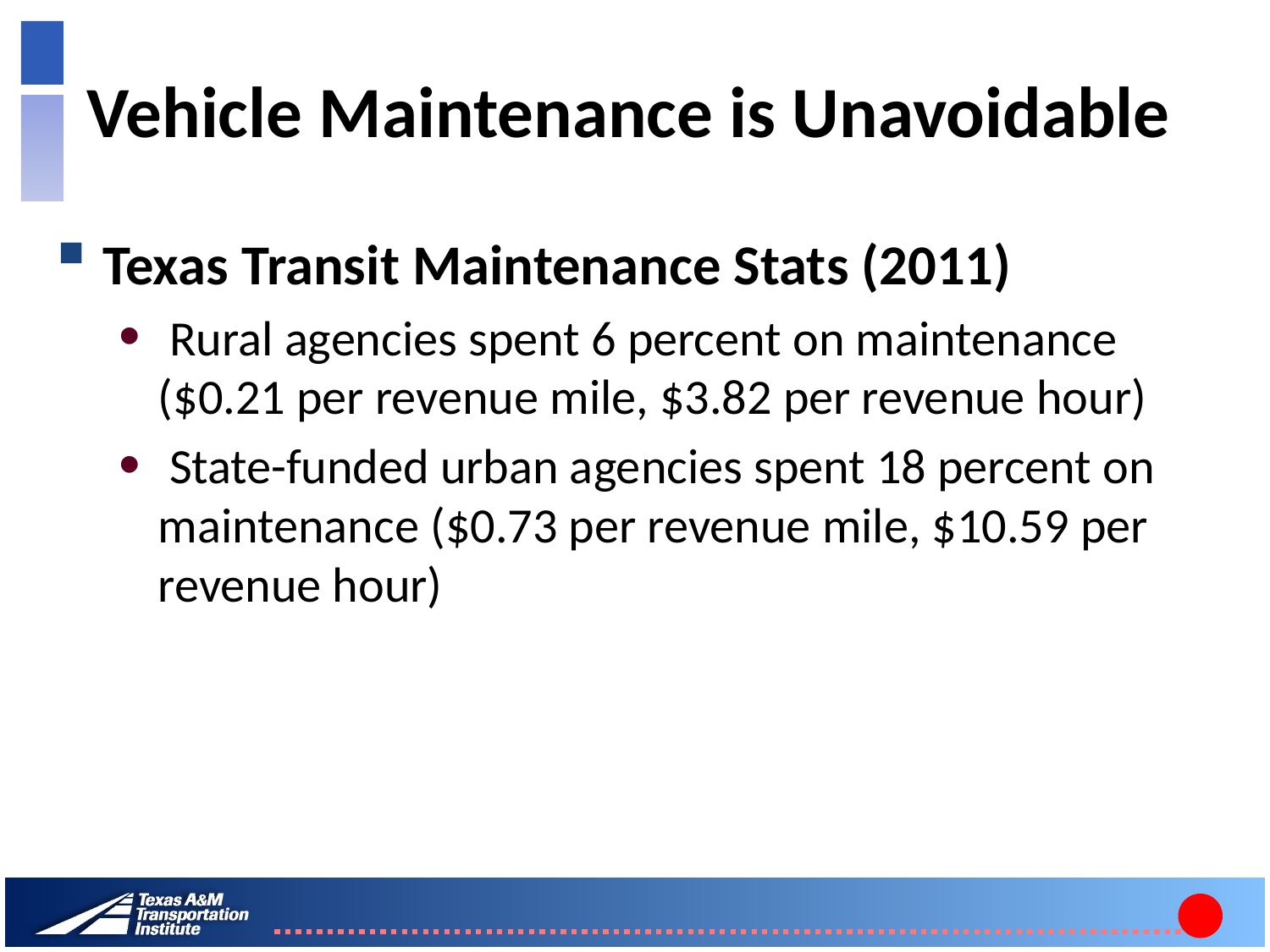

# Vehicle Maintenance is Unavoidable
Texas Transit Maintenance Stats (2011)
 Rural agencies spent 6 percent on maintenance ($0.21 per revenue mile, $3.82 per revenue hour)
 State-funded urban agencies spent 18 percent on maintenance ($0.73 per revenue mile, $10.59 per revenue hour)